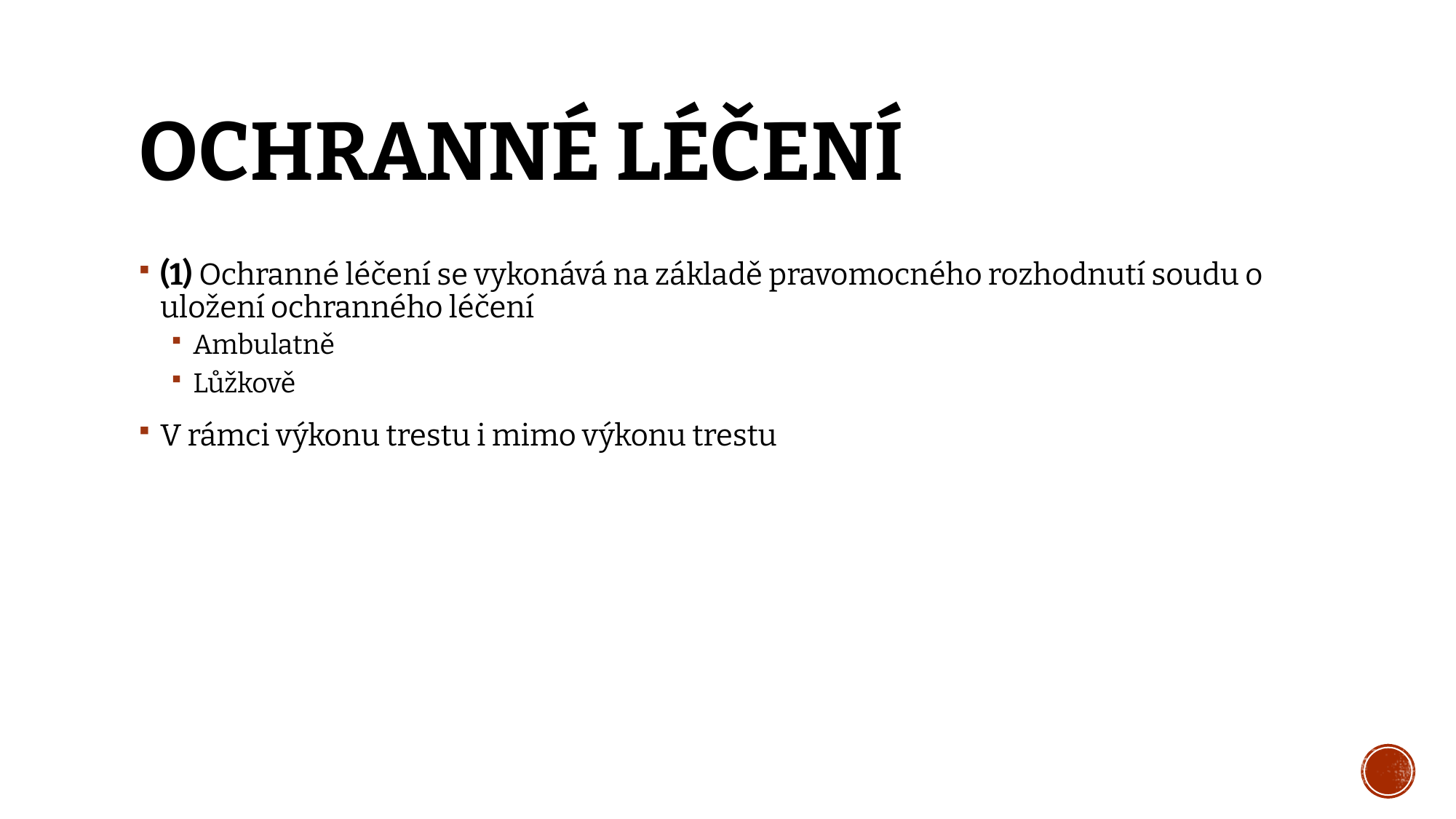

# OCHRANNÉ LÉČENÍ
(1) Ochranné léčení se vykonává na základě pravomocného rozhodnutí soudu o uložení ochranného léčení
Ambulatně
Lůžkově
V rámci výkonu trestu i mimo výkonu trestu